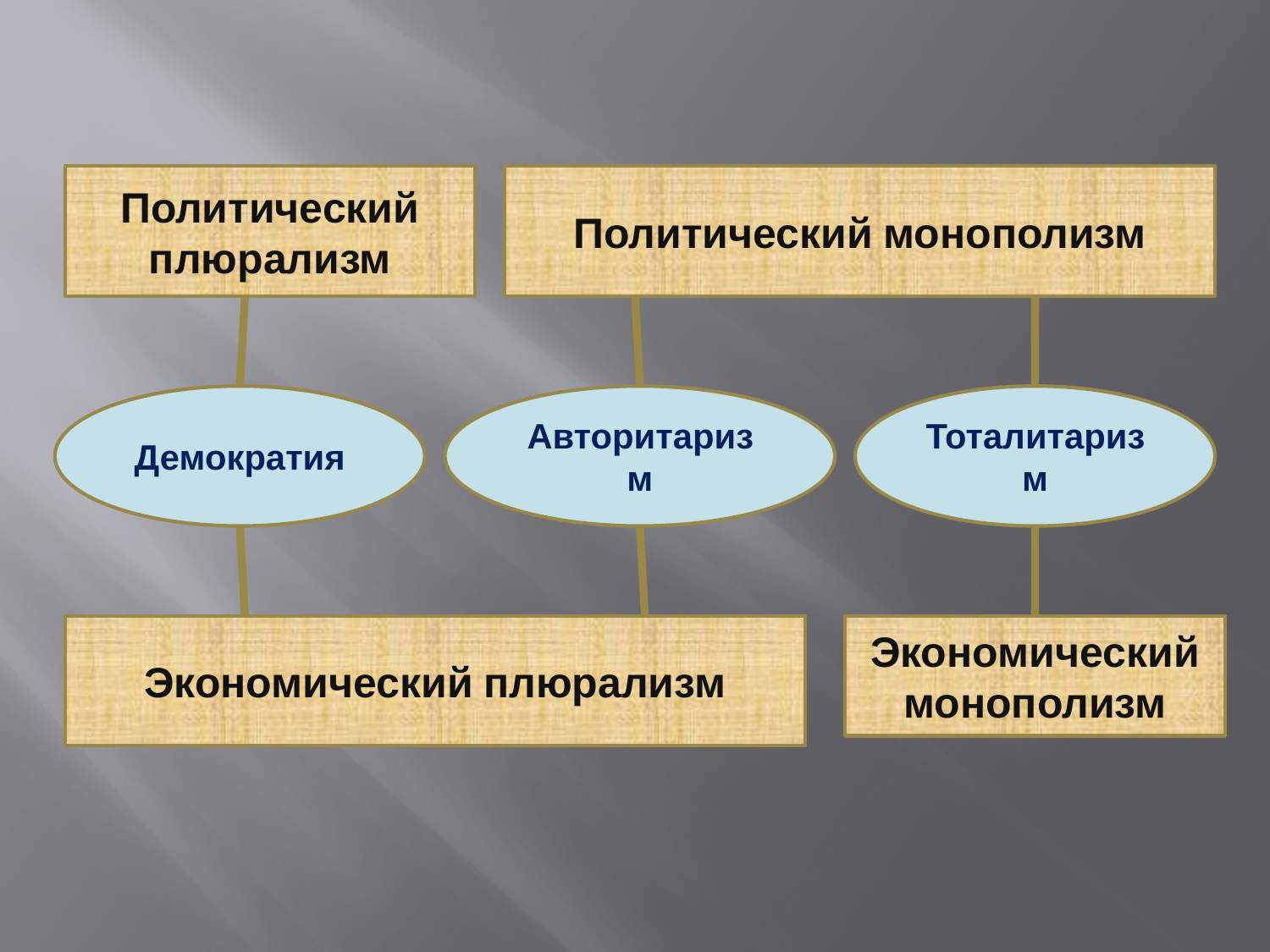

#
Политический плюрализм
Политический монополизм
Демократия
Авторитаризм
Тоталитаризм
Экономический плюрализм
Экономический монополизм